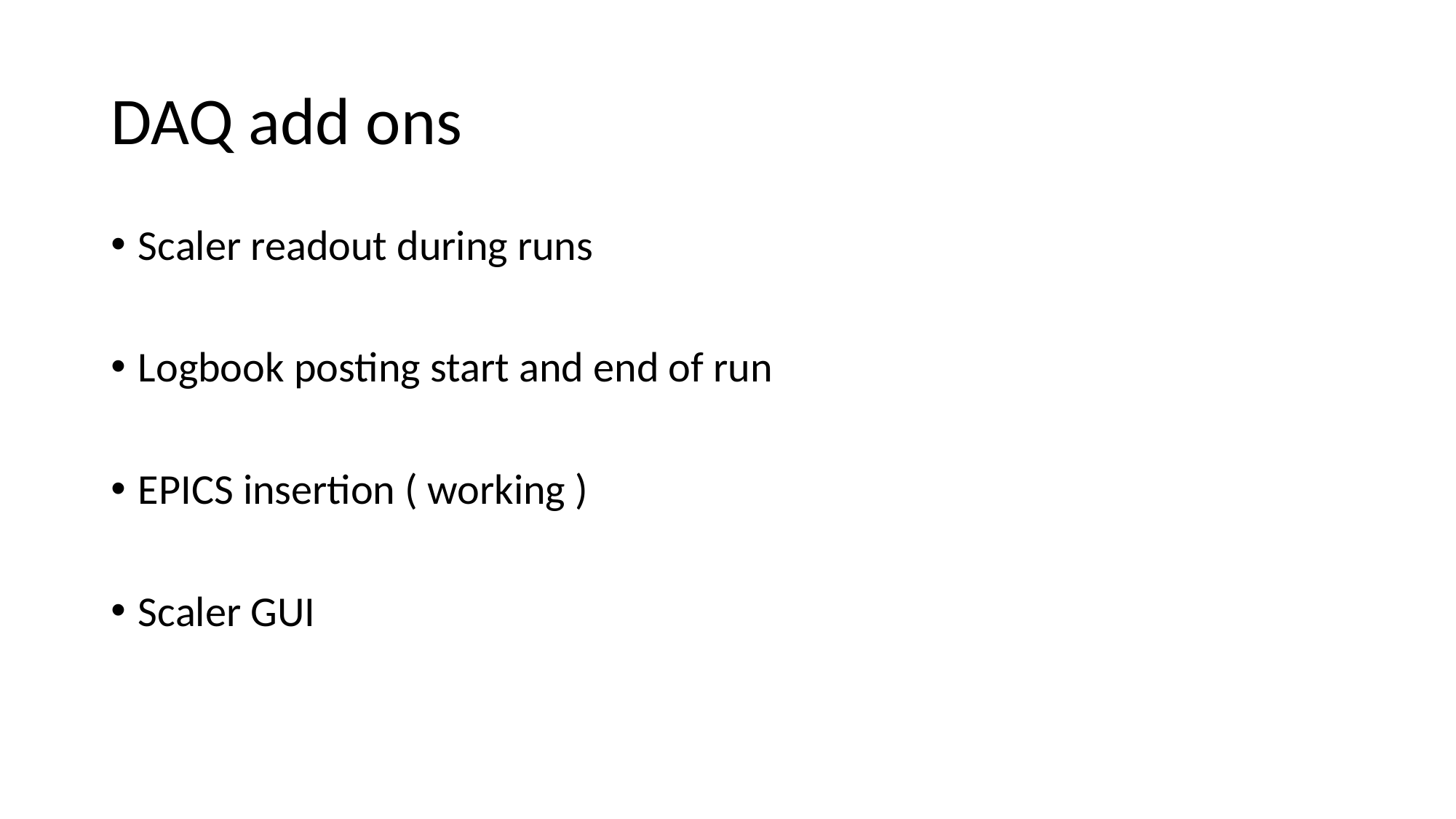

# DAQ add ons
Scaler readout during runs

Logbook posting start and end of run

EPICS insertion ( working )

Scaler GUI